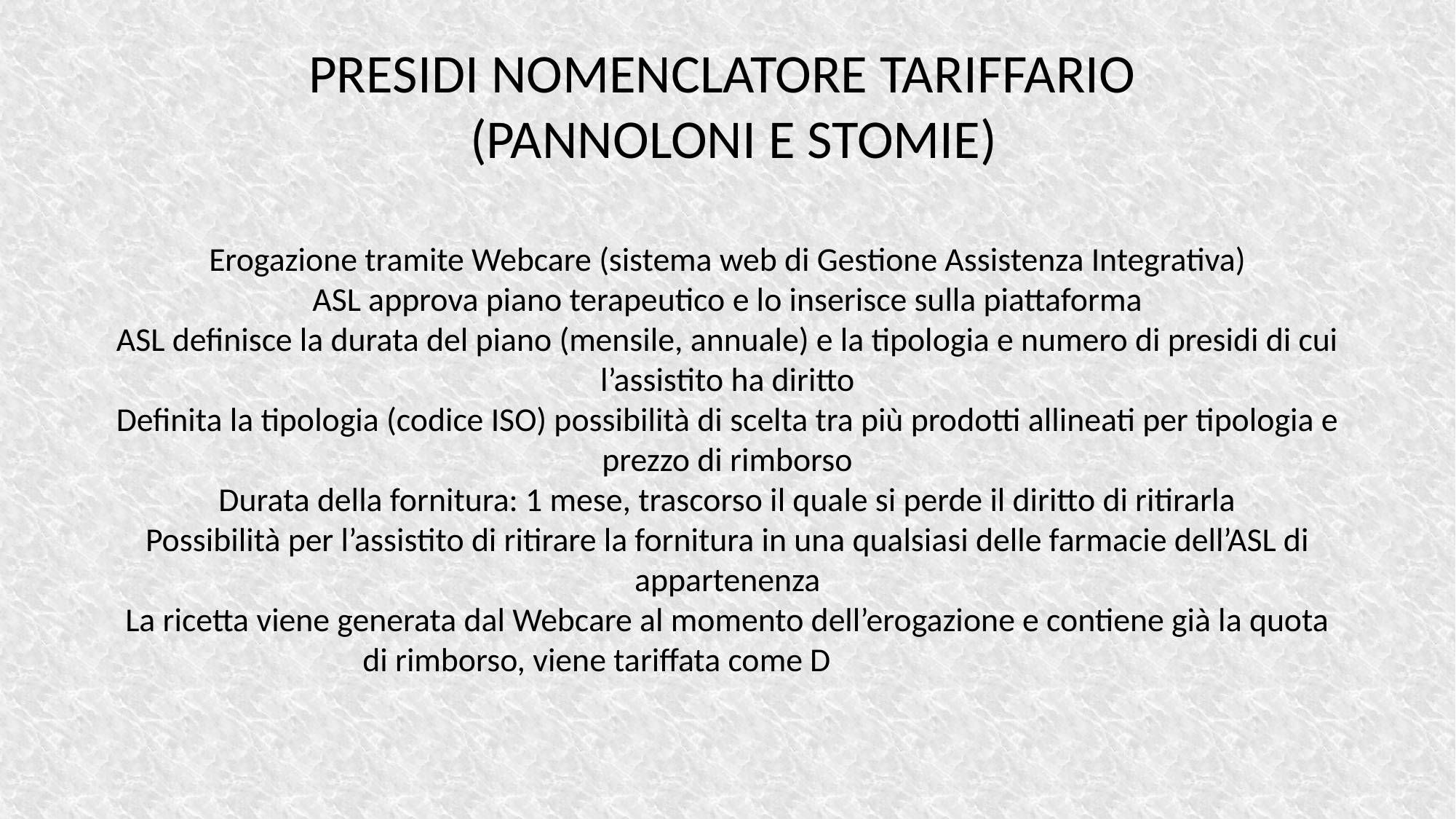

PRESIDI NOMENCLATORE TARIFFARIO
 (PANNOLONI E STOMIE)
Erogazione tramite Webcare (sistema web di Gestione Assistenza Integrativa)
ASL approva piano terapeutico e lo inserisce sulla piattaforma
ASL definisce la durata del piano (mensile, annuale) e la tipologia e numero di presidi di cui l’assistito ha diritto
Definita la tipologia (codice ISO) possibilità di scelta tra più prodotti allineati per tipologia e prezzo di rimborso
Durata della fornitura: 1 mese, trascorso il quale si perde il diritto di ritirarla
Possibilità per l’assistito di ritirare la fornitura in una qualsiasi delle farmacie dell’ASL di appartenenza
La ricetta viene generata dal Webcare al momento dell’erogazione e contiene già la quota di rimborso, viene tariffata come D